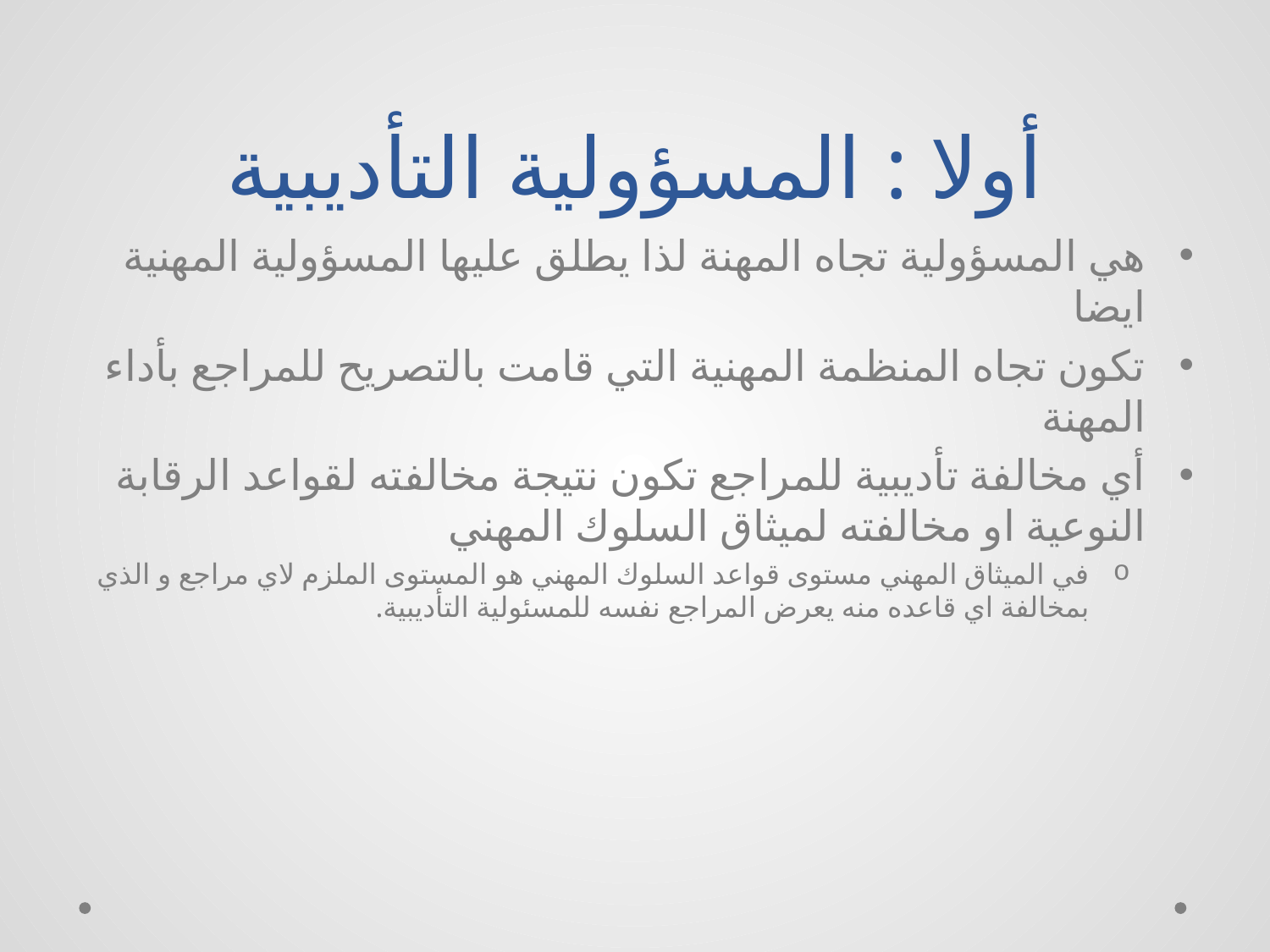

# أولا : المسؤولية التأديبية
هي المسؤولية تجاه المهنة لذا يطلق عليها المسؤولية المهنية ايضا
تكون تجاه المنظمة المهنية التي قامت بالتصريح للمراجع بأداء المهنة
أي مخالفة تأديبية للمراجع تكون نتيجة مخالفته لقواعد الرقابة النوعية او مخالفته لميثاق السلوك المهني
في الميثاق المهني مستوى قواعد السلوك المهني هو المستوى الملزم لاي مراجع و الذي بمخالفة اي قاعده منه يعرض المراجع نفسه للمسئولية التأديبية.